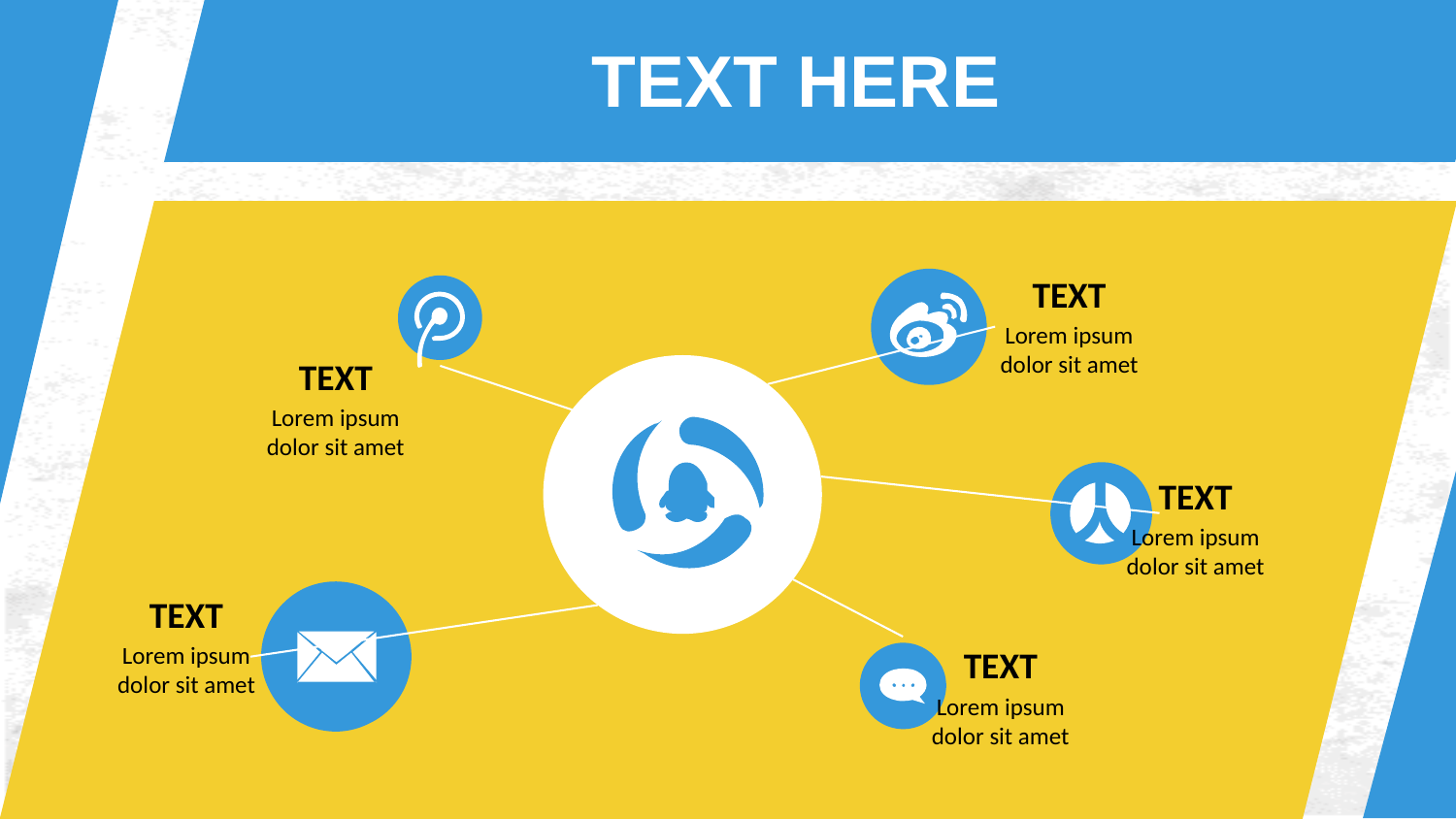

TEXT HERE

TEXT
Lorem ipsum dolor sit amet

TEXT
Lorem ipsum dolor sit amet

TEXT
Lorem ipsum dolor sit amet

TEXT
Lorem ipsum dolor sit amet
TEXT
Lorem ipsum dolor sit amet